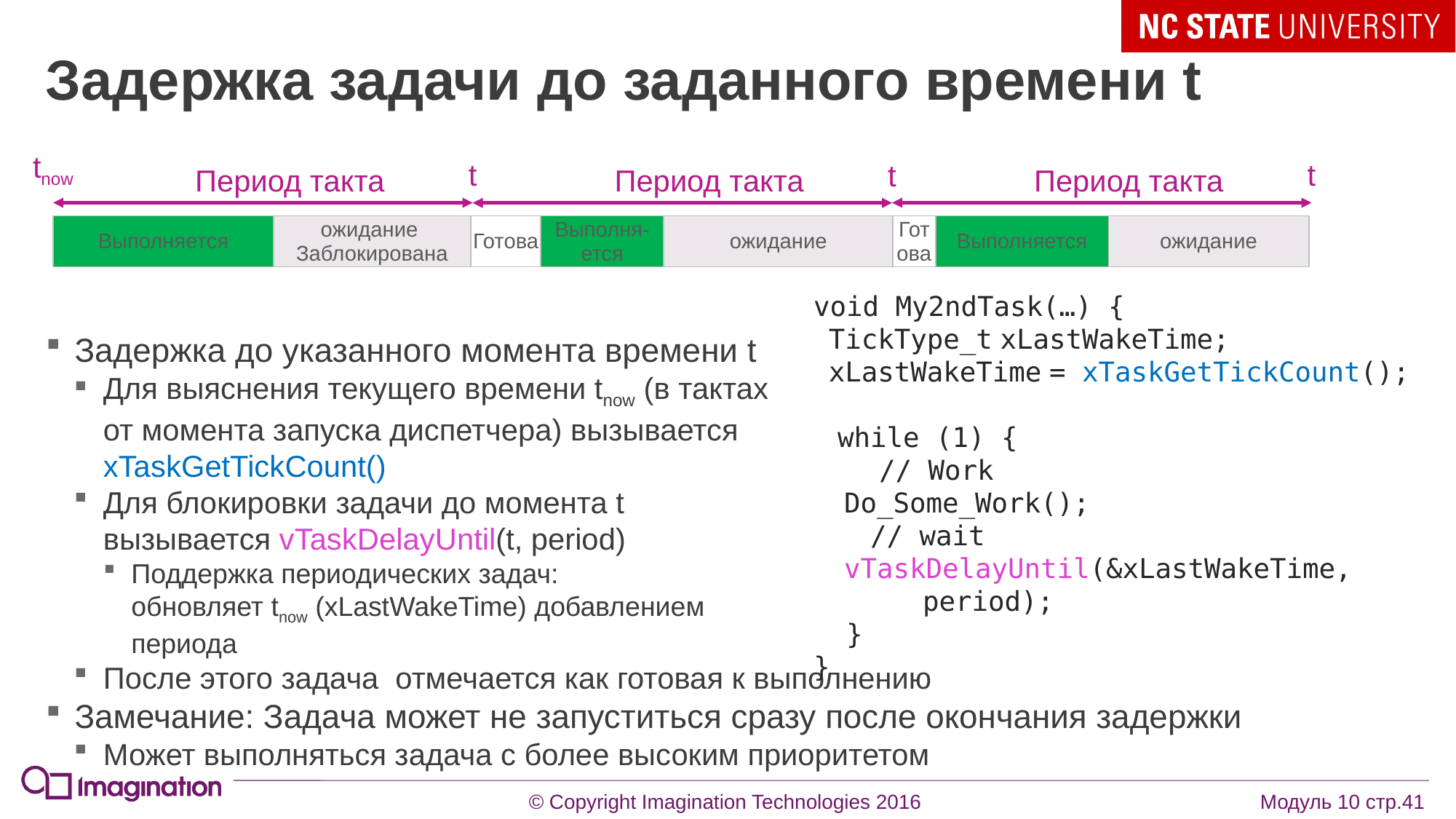

# Задержка задачи до заданного времени t

tnow
t
Период такта
t
Период такта
t
Период такта
| Выполняется | ожидание Заблокирована | Готова | Выполня-ется | ожидание | Готова | Выполняется | ожидание |
| --- | --- | --- | --- | --- | --- | --- | --- |
void My2ndTask(…) {
  TickType_t xLastWakeTime;
  xLastWakeTime = xTaskGetTickCount();
  while (1) {
    // Work
    Do_Some_Work();
    // wait
    vTaskDelayUntil(&xLastWakeTime,
	period);
  }
}
Задержка до указанного момента времени t
Для выяснения текущего времени tnow (в тактах
от момента запуска диспетчера) вызывается
xTaskGetTickCount()
Для блокировки задачи до момента t
вызывается vTaskDelayUntil(t, period)
Поддержка периодических задач:
обновляет tnow (xLastWakeTime) добавлением
периода
После этого задача  отмечается как готовая к выполнению
Замечание: Задача может не запуститься сразу после окончания задержки
Может выполняться задача с более высоким приоритетом